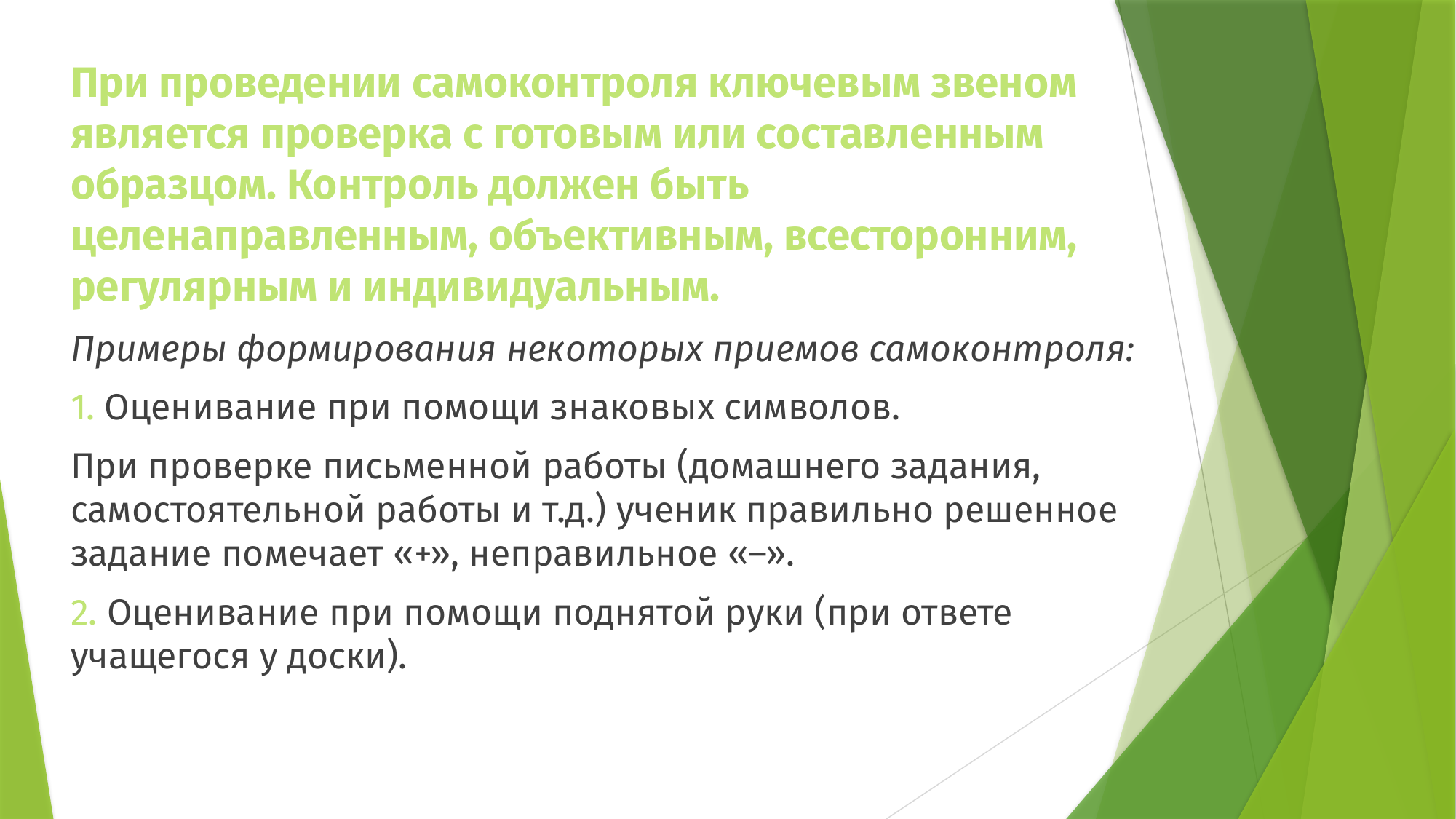

При проведении самоконтроля ключевым звеном является проверка с готовым или составленным образцом. Контроль должен быть целенаправленным, объективным, всесторонним, регулярным и индивидуальным.
Примеры формирования некоторых приемов самоконтроля:
1. Оценивание при помощи знаковых символов.
При проверке письменной работы (домашнего задания, самостоятельной работы и т.д.) ученик правильно решенное задание помечает «+», неправильное «–».
2. Оценивание при помощи поднятой руки (при ответе учащегося у доски).